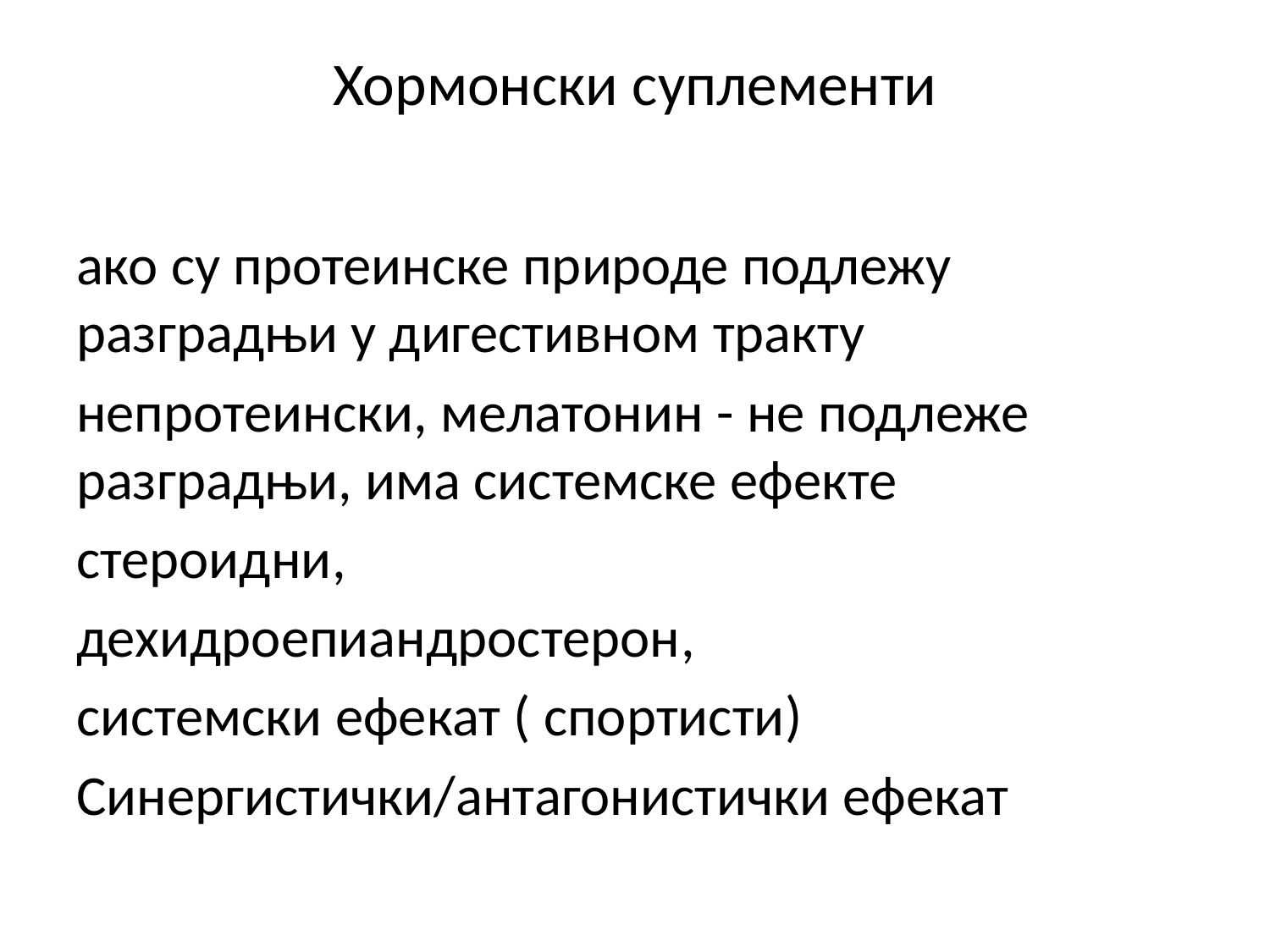

# Хормонски суплементи
ако су протеинске природе подлежу разградњи у дигестивном тракту
непротеински, мелатонин - не подлеже разградњи, има системске ефекте
стероидни,
дехидроепиандростерон,
системски ефекат ( спортисти)
Синергистички/антагонистички ефекат